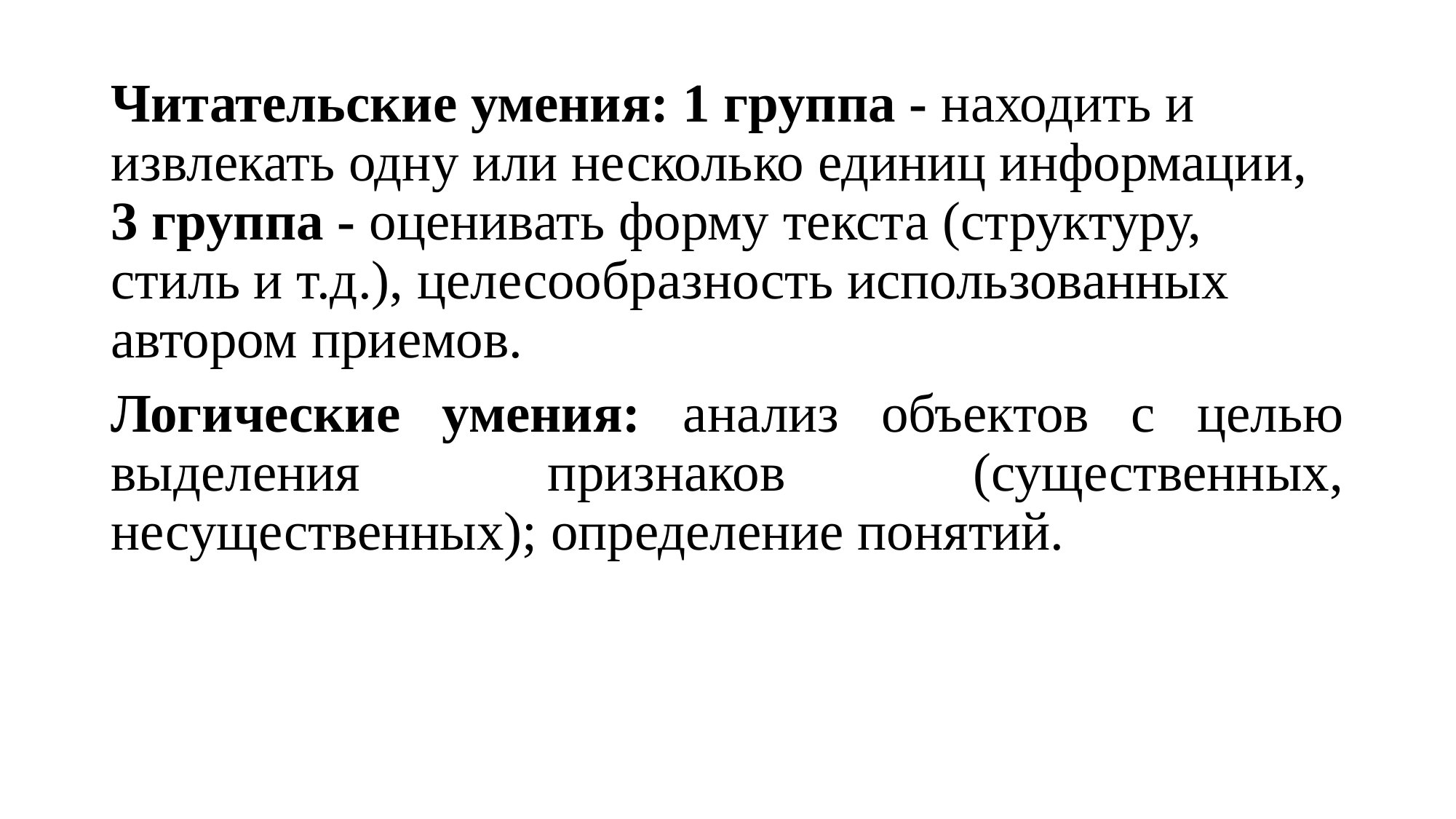

#
Читательские умения: 1 группа - находить и извлекать одну или несколько единиц информации, 3 группа - оценивать форму текста (структуру, стиль и т.д.), целесообразность использованных автором приемов.
Логические умения: анализ объектов с целью выделения признаков (существенных, несущественных); определение понятий.